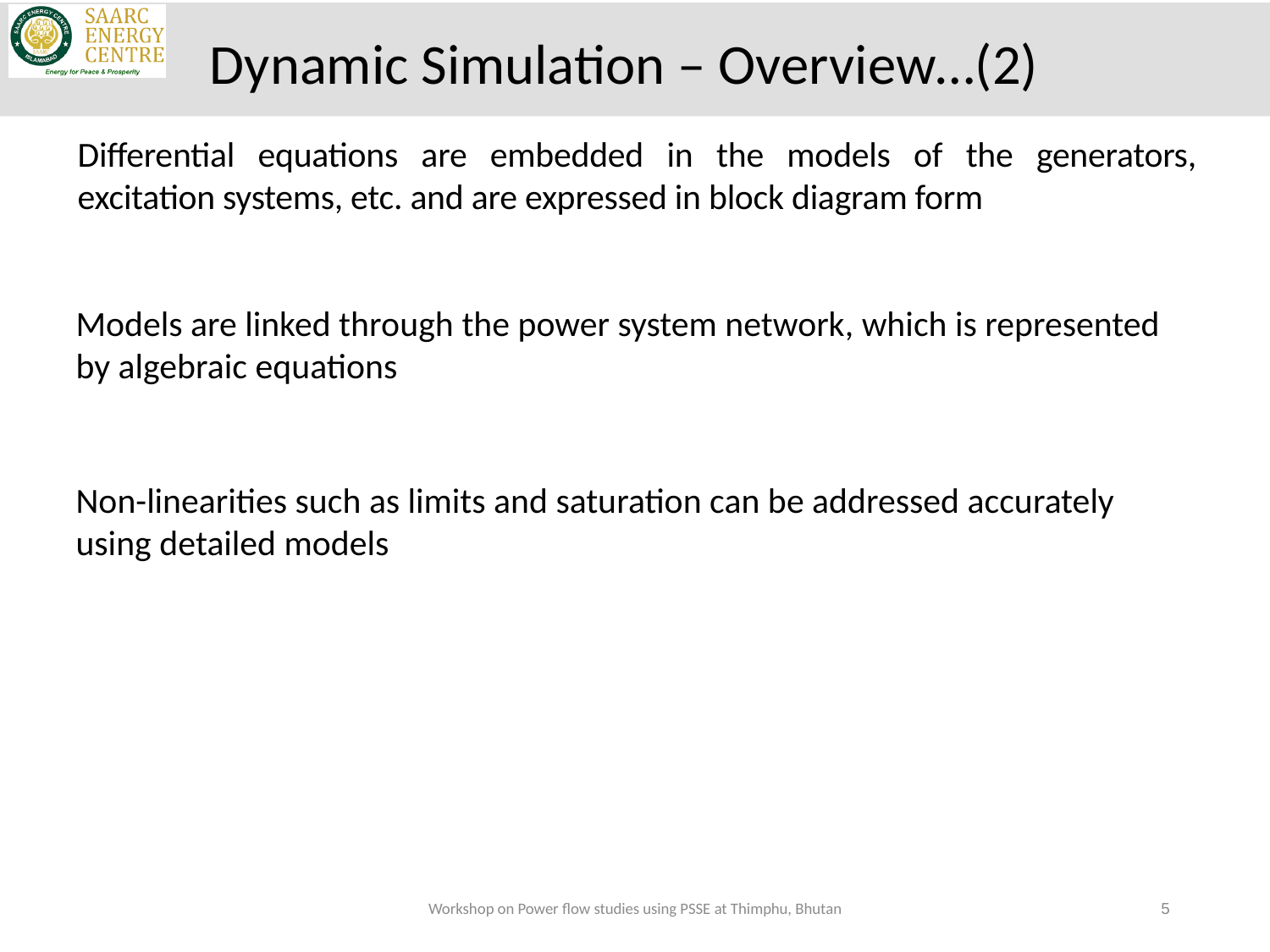

Dynamic Simulation – Overview…(2)
Differential equations are embedded in the models of the generators, excitation systems, etc. and are expressed in block diagram form

Models are linked through the power system network, which is represented by algebraic equations

Non-linearities such as limits and saturation can be addressed accurately using detailed models

Workshop on Power flow studies using PSSE at Thimphu, Bhutan
5